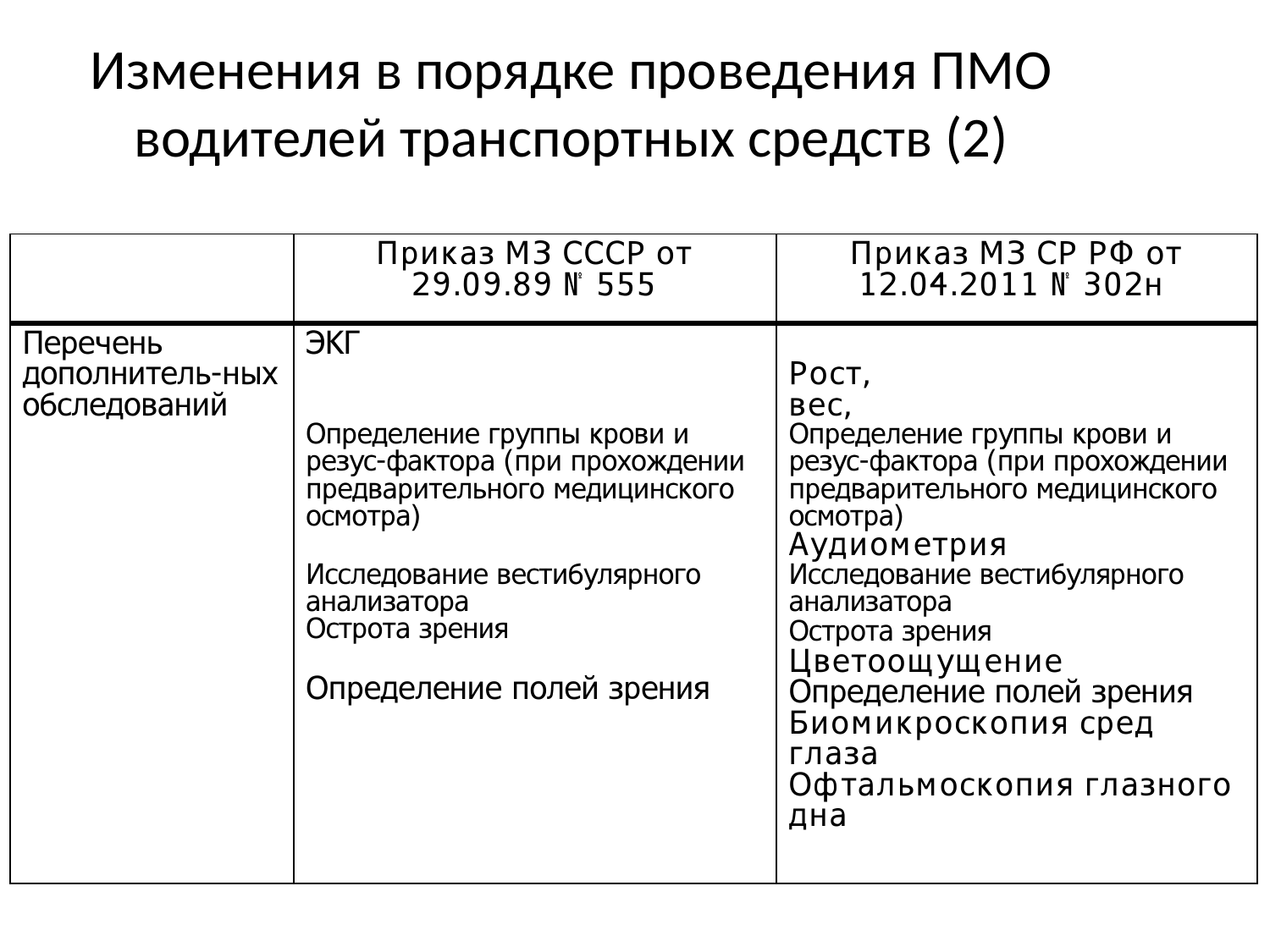

Изменения в порядке проведения ПМО водителей транспортных средств (2)
|  | Приказ МЗ СССР от 29.09.89 № 555 | Приказ МЗ СР РФ от 12.04.2011 № 302н |
| --- | --- | --- |
| Перечень дополнитель-ных обследований | ЭКГ     Определение группы крови и резус-фактора (при прохождении предварительного медицинского осмотра)   Исследование вестибулярного анализатора Острота зрения   Определение полей зрения | Рост, вес, Определение группы крови и резус-фактора (при прохождении предварительного медицинского осмотра) Аудиометрия Исследование вестибулярного анализатора Острота зрения Цветоощущение Определение полей зрения Биомикроскопия сред глаза Офтальмоскопия глазного дна |